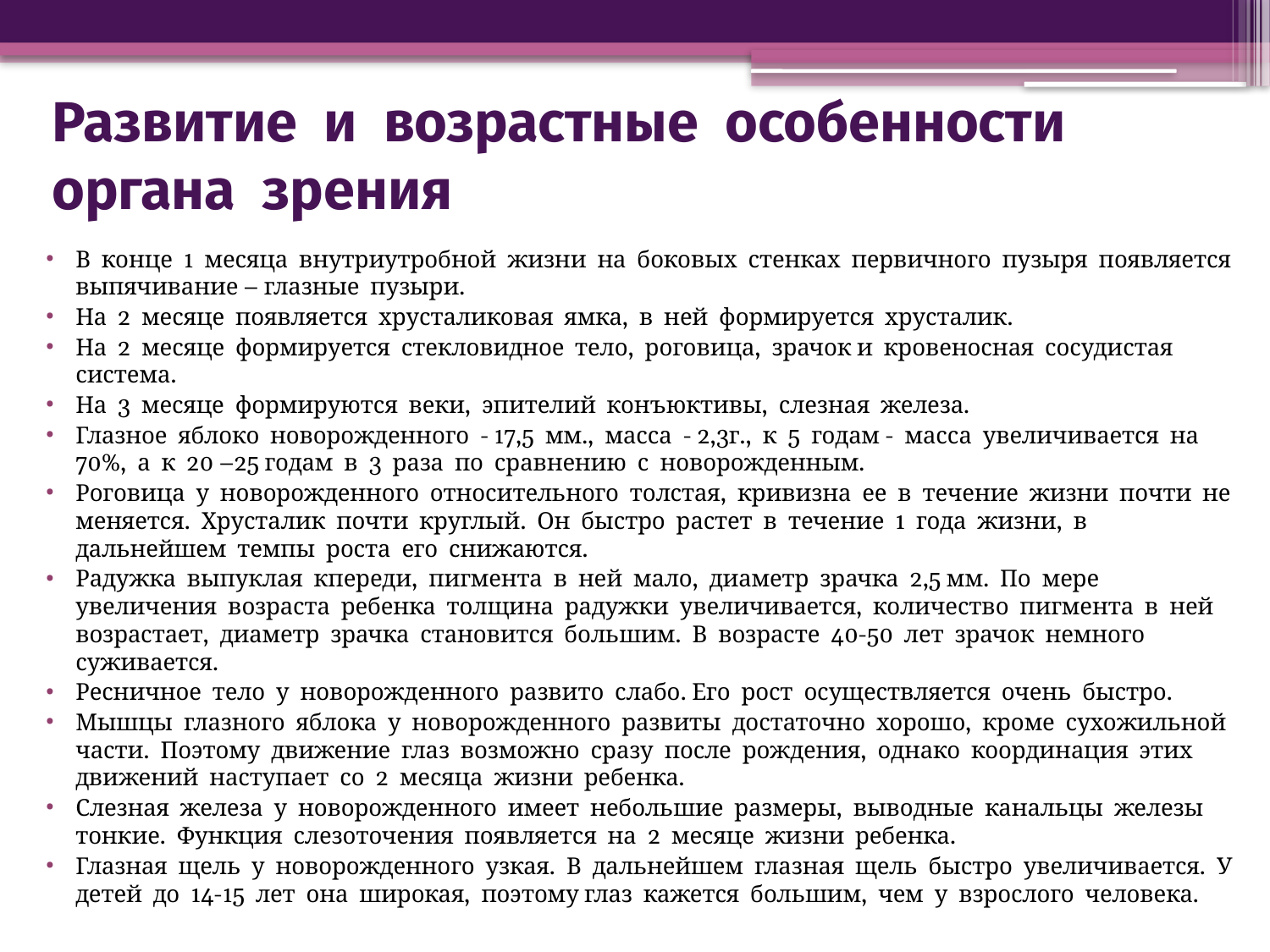

# Развитие  и  возрастные  особенности  органа  зрения
В  конце  1  месяца  внутриутробной  жизни  на  боковых  стенках  первичного  пузыря  появляется  выпячивание – глазные  пузыри.
На  2  месяце  появляется  хрусталиковая  ямка,  в  ней  формируется  хрусталик.
На  2  месяце  формируется  стекловидное  тело,  роговица,  зрачок и  кровеносная  сосудистая  система.
На  3  месяце  формируются  веки,  эпителий  конъюктивы,  слезная  железа.
Глазное  яблоко  новорожденного  - 17,5  мм.,  масса  - 2,3г.,  к  5  годам -  масса  увеличивается  на  70%,  а  к  20 –25 годам  в  3  раза  по  сравнению  с  новорожденным.
Роговица  у  новорожденного  относительного  толстая,  кривизна  ее  в  течение  жизни  почти  не  меняется.  Хрусталик  почти  круглый.  Он  быстро  растет  в  течение  1  года  жизни,  в  дальнейшем  темпы  роста  его  снижаются.
Радужка  выпуклая  кпереди,  пигмента  в  ней  мало,  диаметр  зрачка  2,5 мм.  По  мере  увеличения  возраста  ребенка  толщина  радужки  увеличивается,  количество  пигмента  в  ней  возрастает,  диаметр  зрачка  становится  большим.  В  возрасте  40-50  лет  зрачок  немного  суживается.
Ресничное  тело  у  новорожденного  развито  слабо. Его  рост  осуществляется  очень  быстро.
Мышцы  глазного  яблока  у  новорожденного  развиты  достаточно  хорошо,  кроме  сухожильной  части.  Поэтому  движение  глаз  возможно  сразу  после  рождения,  однако  координация  этих  движений  наступает  со  2  месяца  жизни  ребенка.
Слезная  железа  у  новорожденного  имеет  небольшие  размеры,  выводные  канальцы  железы  тонкие.  Функция  слезоточения  появляется  на  2  месяце  жизни  ребенка.
Глазная  щель  у  новорожденного  узкая.  В  дальнейшем  глазная  щель  быстро  увеличивается.  У  детей  до  14-15  лет  она  широкая,  поэтому глаз  кажется  большим,  чем  у  взрослого  человека.